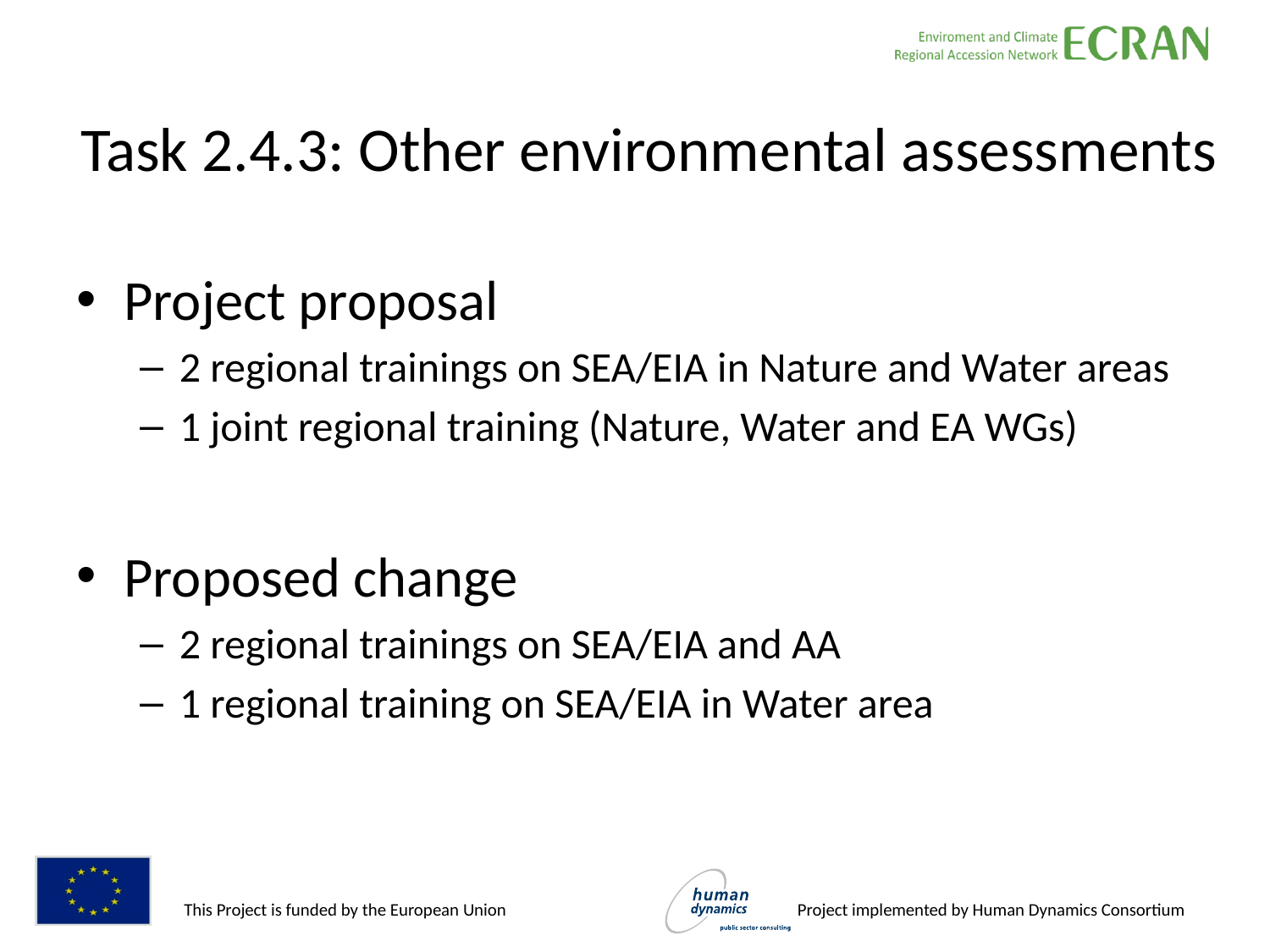

# Task 2.4.3: Other environmental assessments
Project proposal
2 regional trainings on SEA/EIA in Nature and Water areas
1 joint regional training (Nature, Water and EA WGs)

Proposed change
2 regional trainings on SEA/EIA and AA
1 regional training on SEA/EIA in Water area